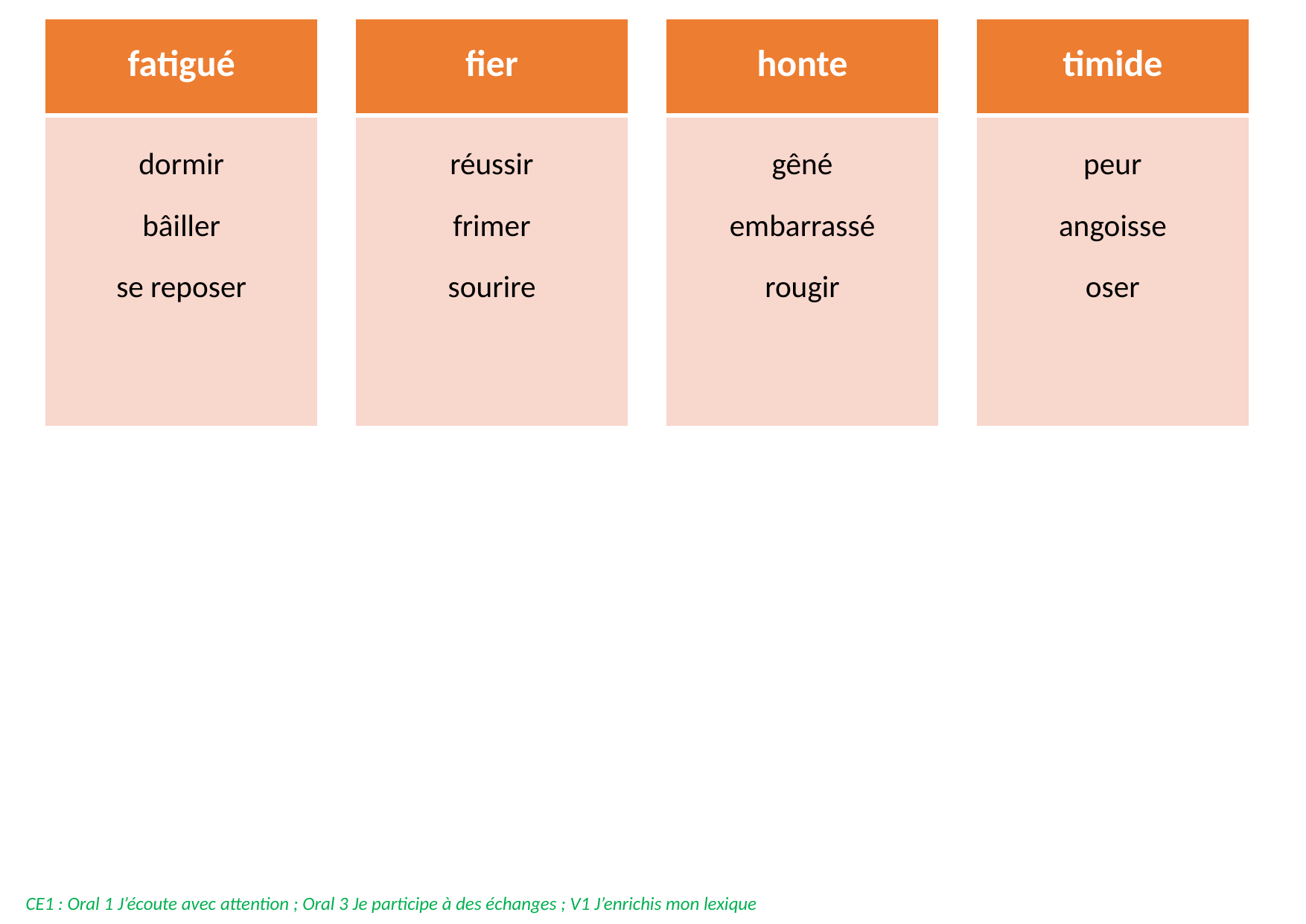

| timide |
| --- |
| peur angoisse oser |
| fier |
| --- |
| réussir frimer sourire |
| fatigué |
| --- |
| dormir bâiller se reposer |
| honte |
| --- |
| gêné embarrassé rougir |
CE1 : Oral 1 J’écoute avec attention ; Oral 3 Je participe à des échanges ; V1 J’enrichis mon lexique